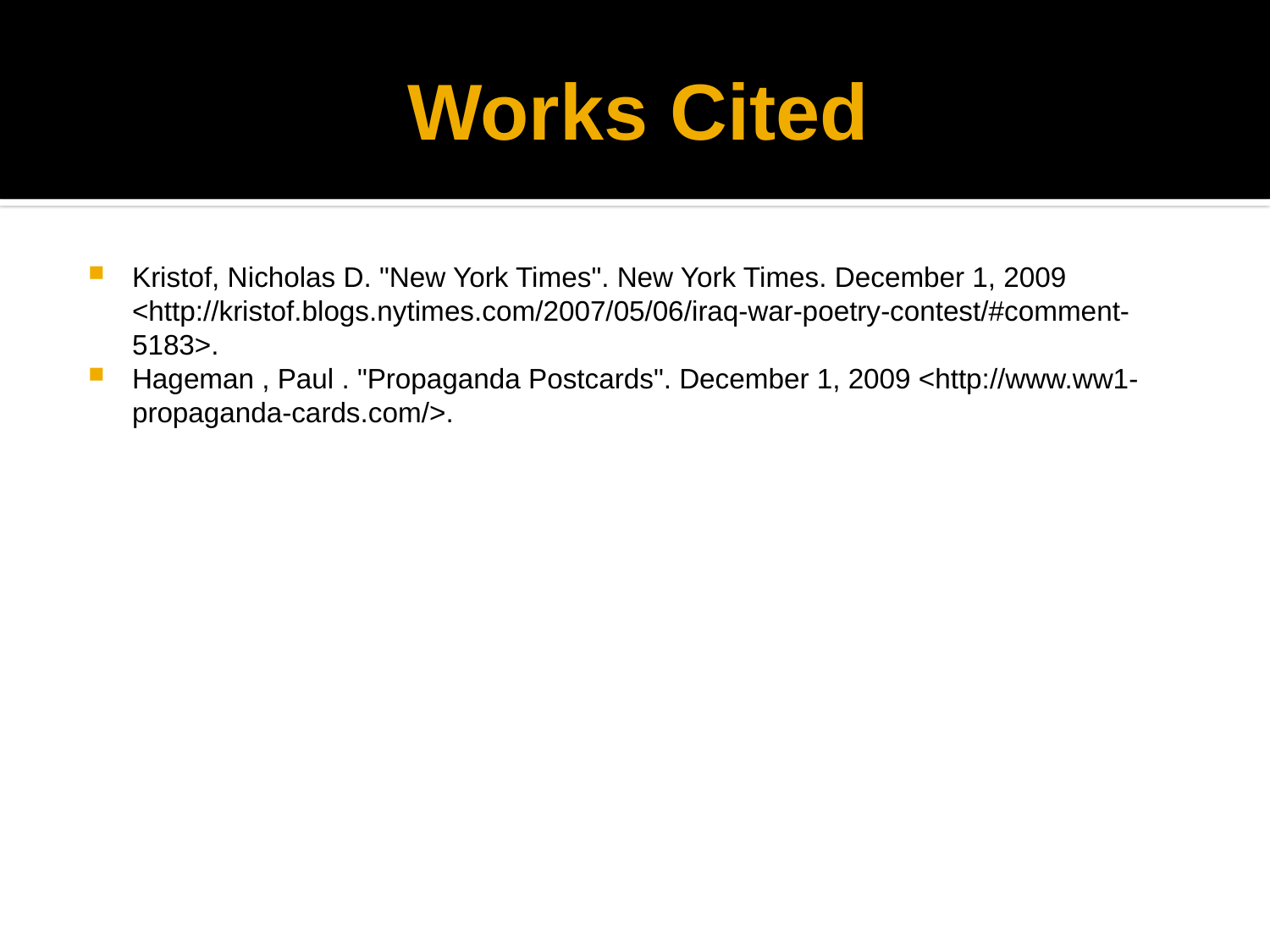

# Works Cited
Kristof, Nicholas D. "New York Times". New York Times. December 1, 2009 	<http://kristof.blogs.nytimes.com/2007/05/06/iraq-war-poetry-contest/#comment-	5183>.
Hageman , Paul . "Propaganda Postcards". December 1, 2009 <http://www.ww1-	propaganda-cards.com/>.